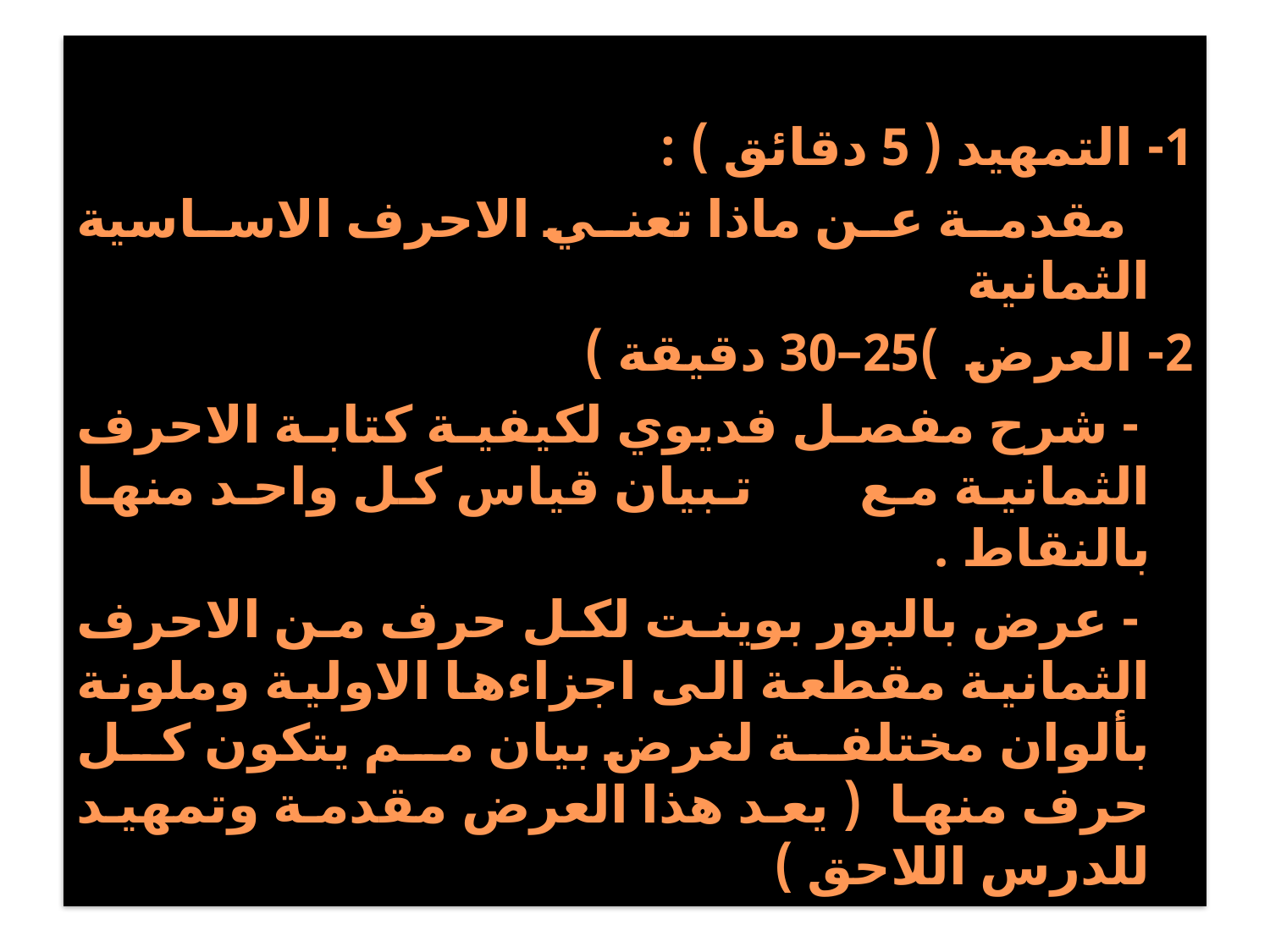

1- التمهيد ( 5 دقائق ) :
     مقدمة عن ماذا تعني الاحرف الاساسية الثمانية
2- العرض  )25–30 دقيقة )
    - شرح مفصل فديوي لكيفية كتابة الاحرف الثمانية مع        تبيان قياس كل واحد منها بالنقاط .
    - عرض بالبور بوينت لكل حرف من الاحرف الثمانية مقطعة الى اجزاءها الاولية وملونة بألوان مختلفة لغرض بيان مم يتكون كل حرف منها  ( يعد هذا العرض مقدمة وتمهيد للدرس اللاحق )
#